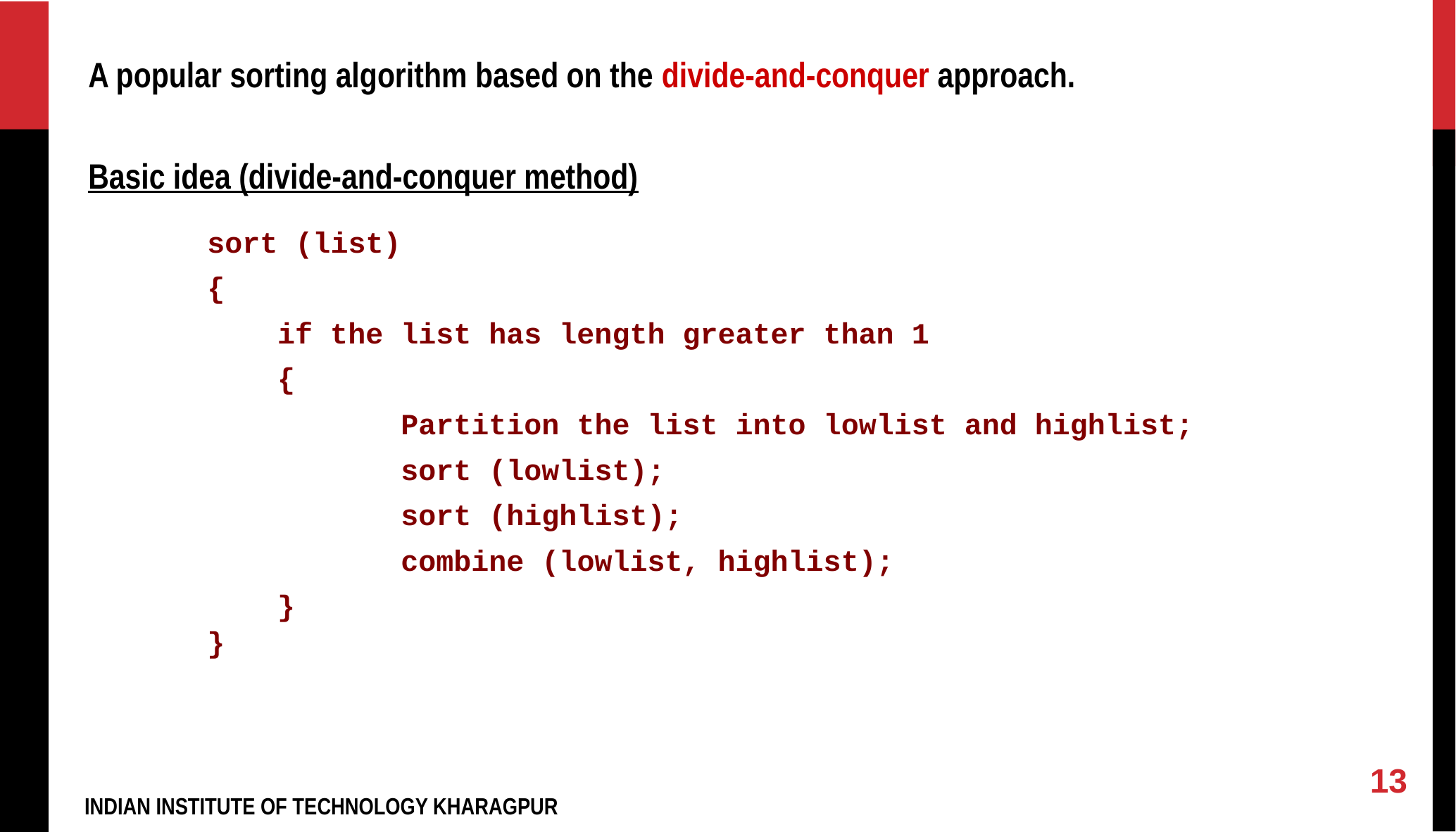

#
A popular sorting algorithm based on the divide-and-conquer approach.

Basic idea (divide-and-conquer method)
sort (list)
{
    if the list has length greater than 1
    {
           Partition the list into lowlist and highlist;
           sort (lowlist);
           sort (highlist);
           combine (lowlist, highlist);
    }
}

13
INDIAN INSTITUTE OF TECHNOLOGY KHARAGPUR